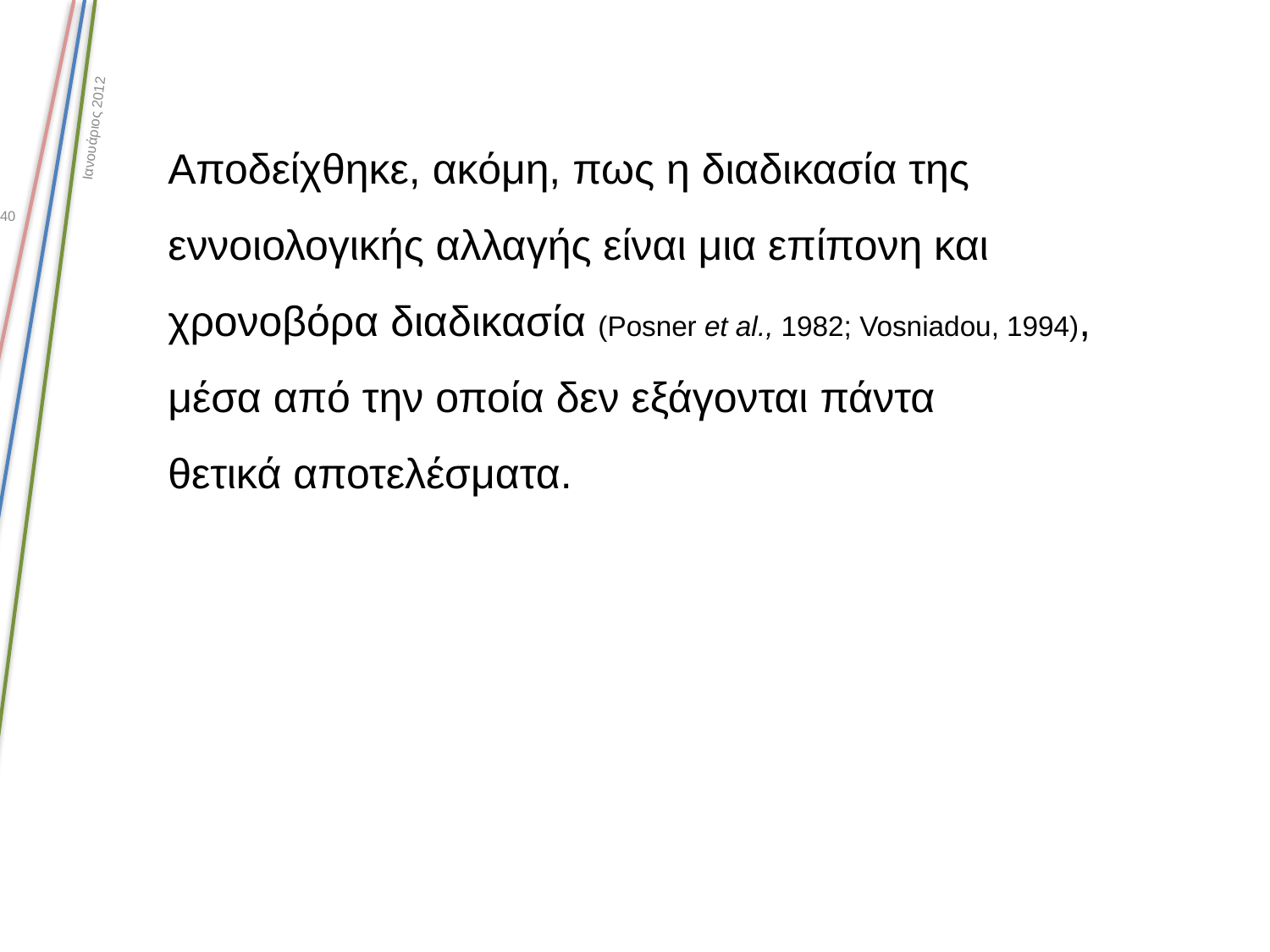

Ιανουάριος 2012
Αποδείχθηκε, ακόμη, πως η διαδικασία της εννοιολογικής αλλαγής είναι μια επίπονη και  χρονοβόρα διαδικασία (Posner et al., 1982; Vosniadou, 1994),           μέσα από την οποία δεν εξάγονται πάντα                    θετικά αποτελέσματα.
40